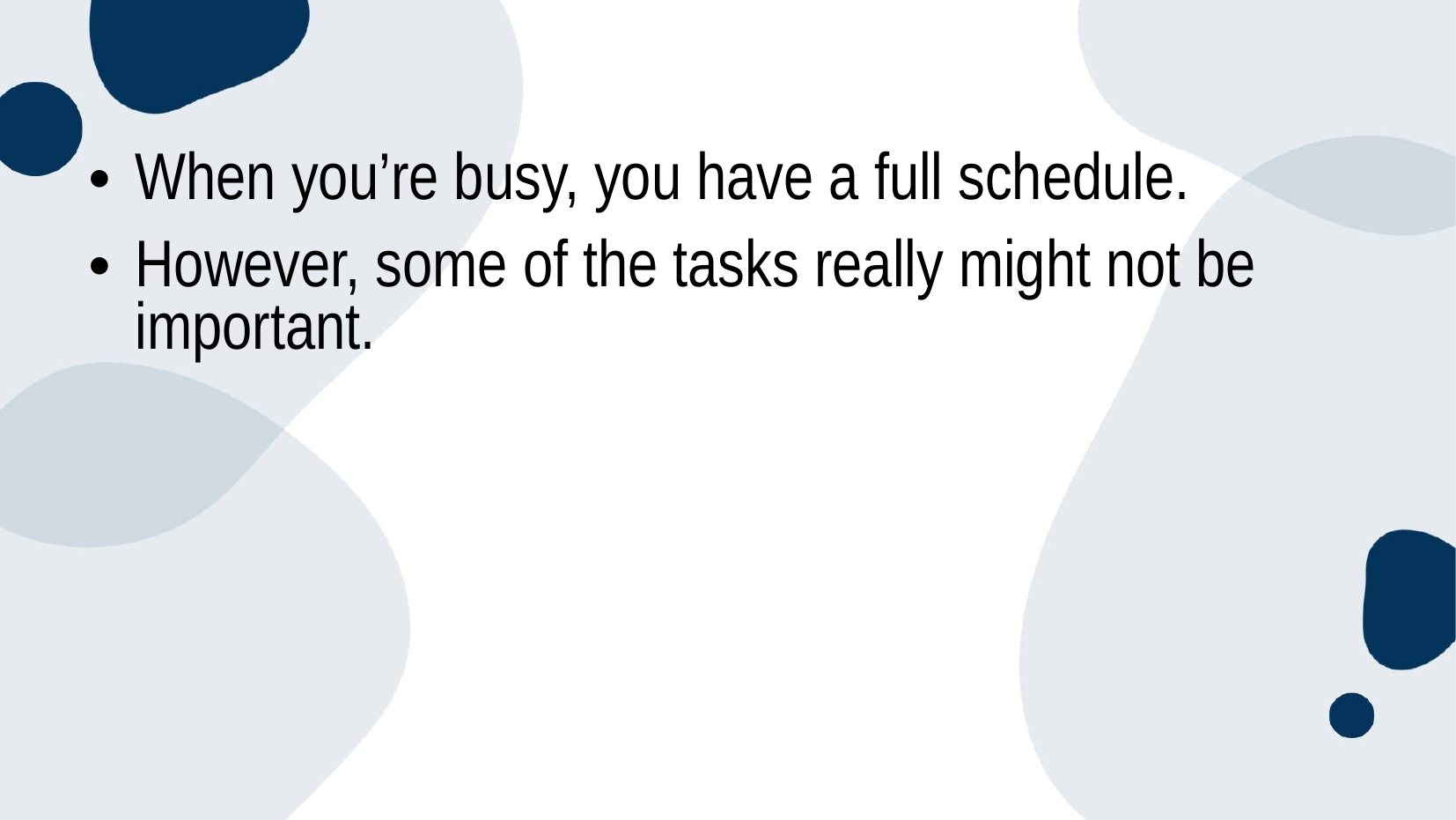

When you’re busy, you have a full schedule.
However, some of the tasks really might not be important.